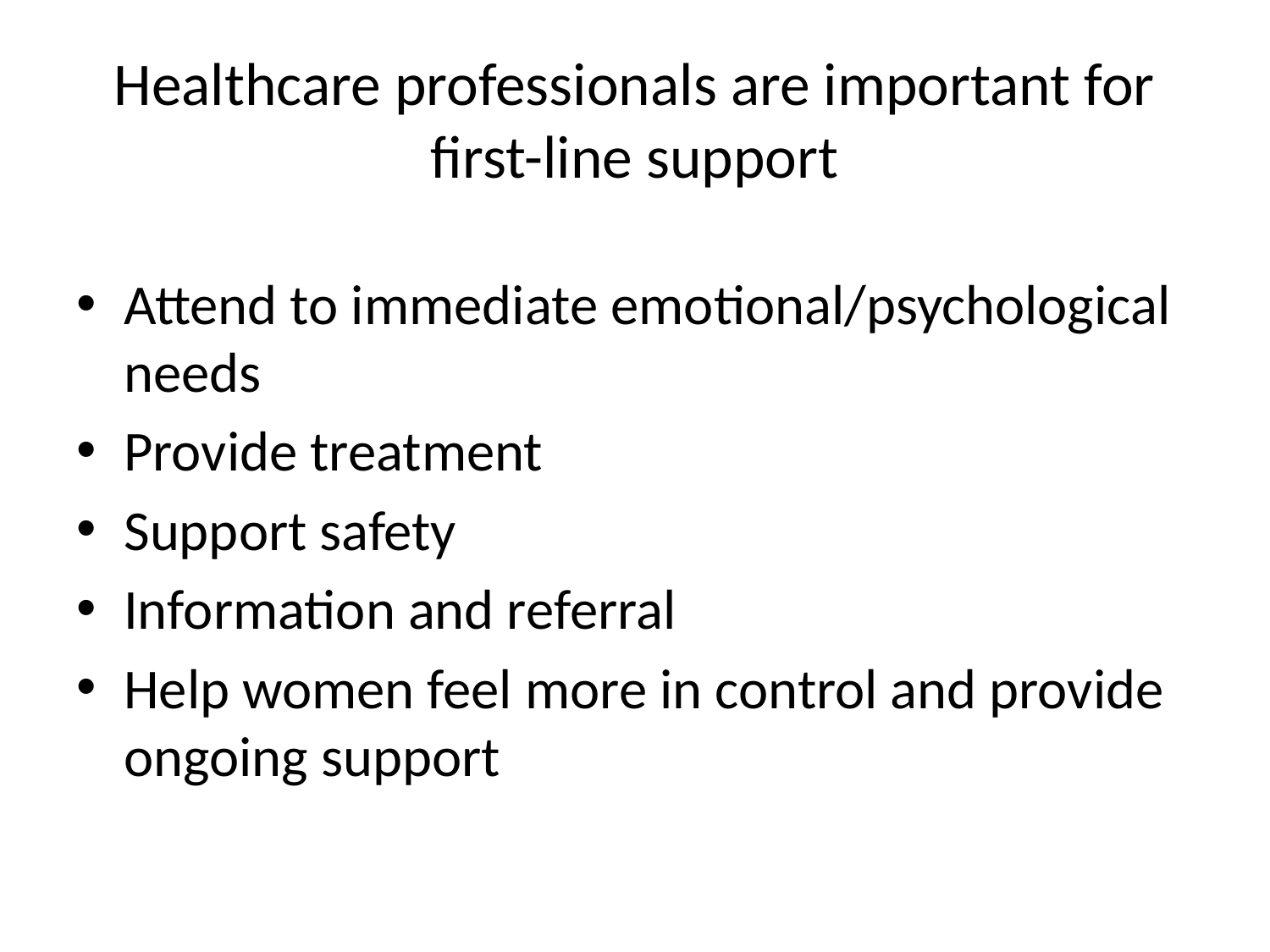

# Healthcare professionals are important for first-line support
Attend to immediate emotional/psychological needs
Provide treatment
Support safety
Information and referral
Help women feel more in control and provide ongoing support